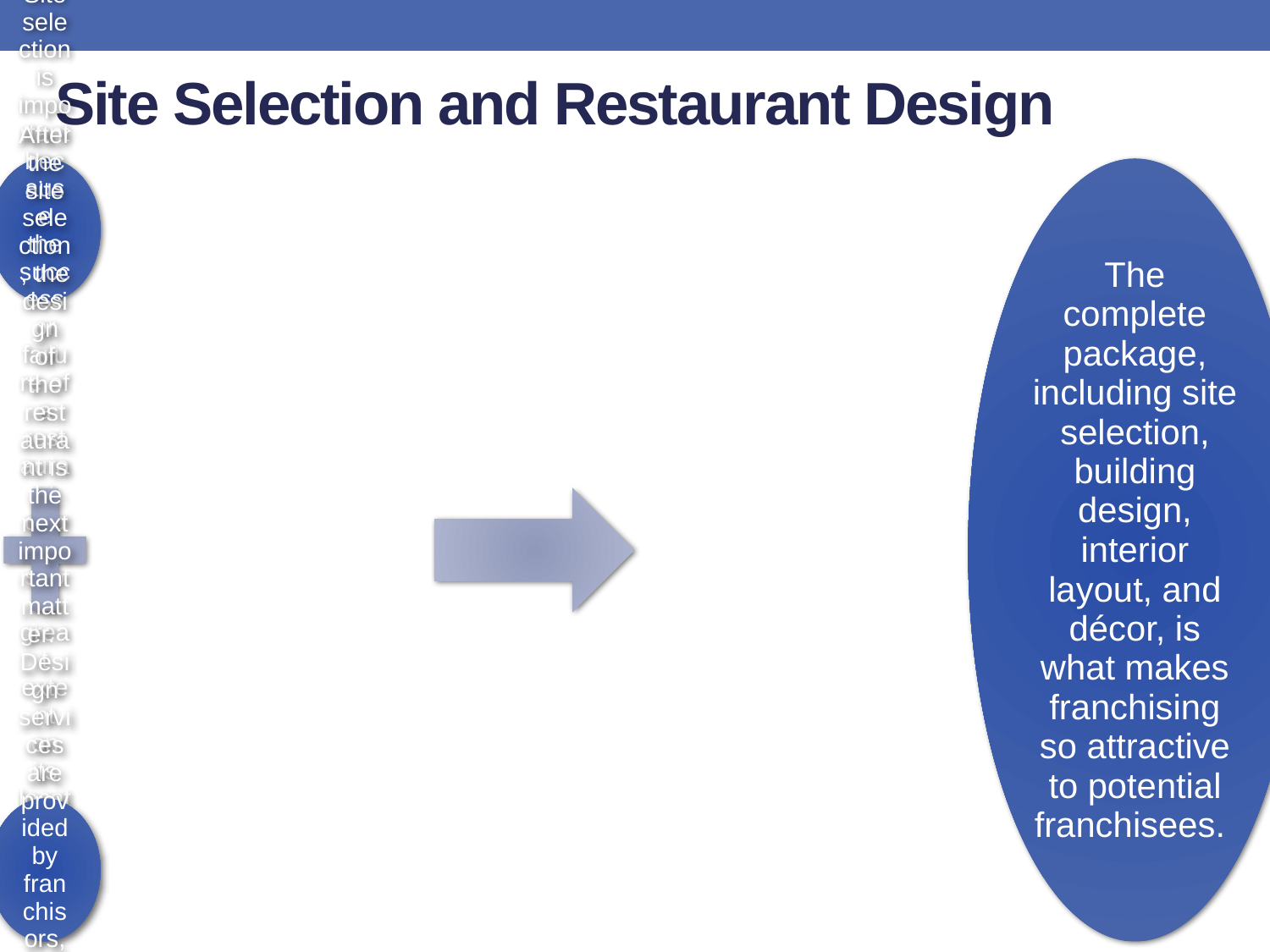

# Site Selection and Restaurant Design
The complete package, including site selection, building design, interior layout, and décor, is what makes franchising so attractive to potential franchisees.